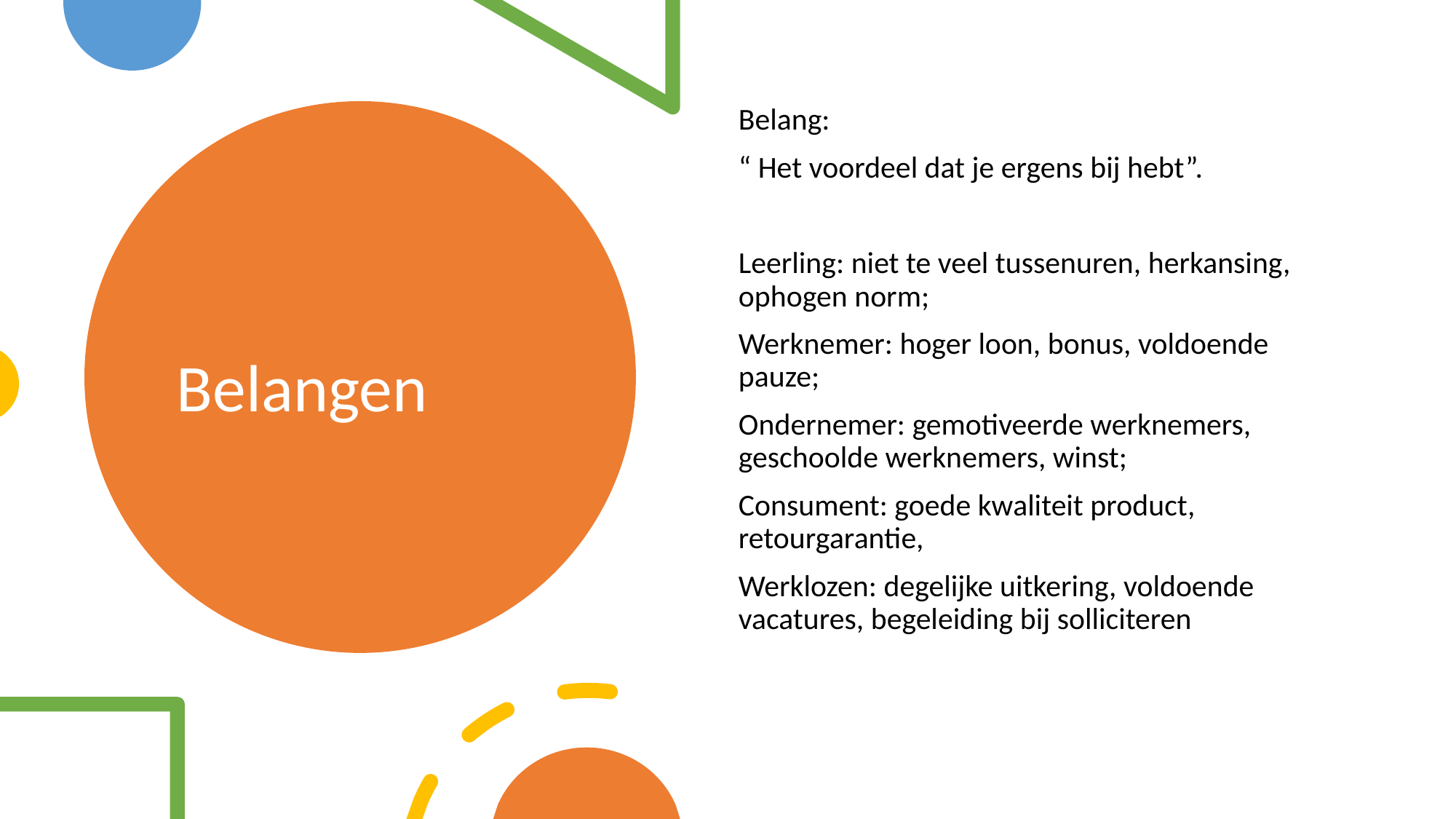

Belang:
“ Het voordeel dat je ergens bij hebt”.

Leerling: niet te veel tussenuren, herkansing, ophogen norm;
Werknemer: hoger loon, bonus, voldoende pauze;
Ondernemer: gemotiveerde werknemers, geschoolde werknemers, winst;
Consument: goede kwaliteit product, retourgarantie,
Werklozen: degelijke uitkering, voldoende vacatures, begeleiding bij solliciteren

# Belangen